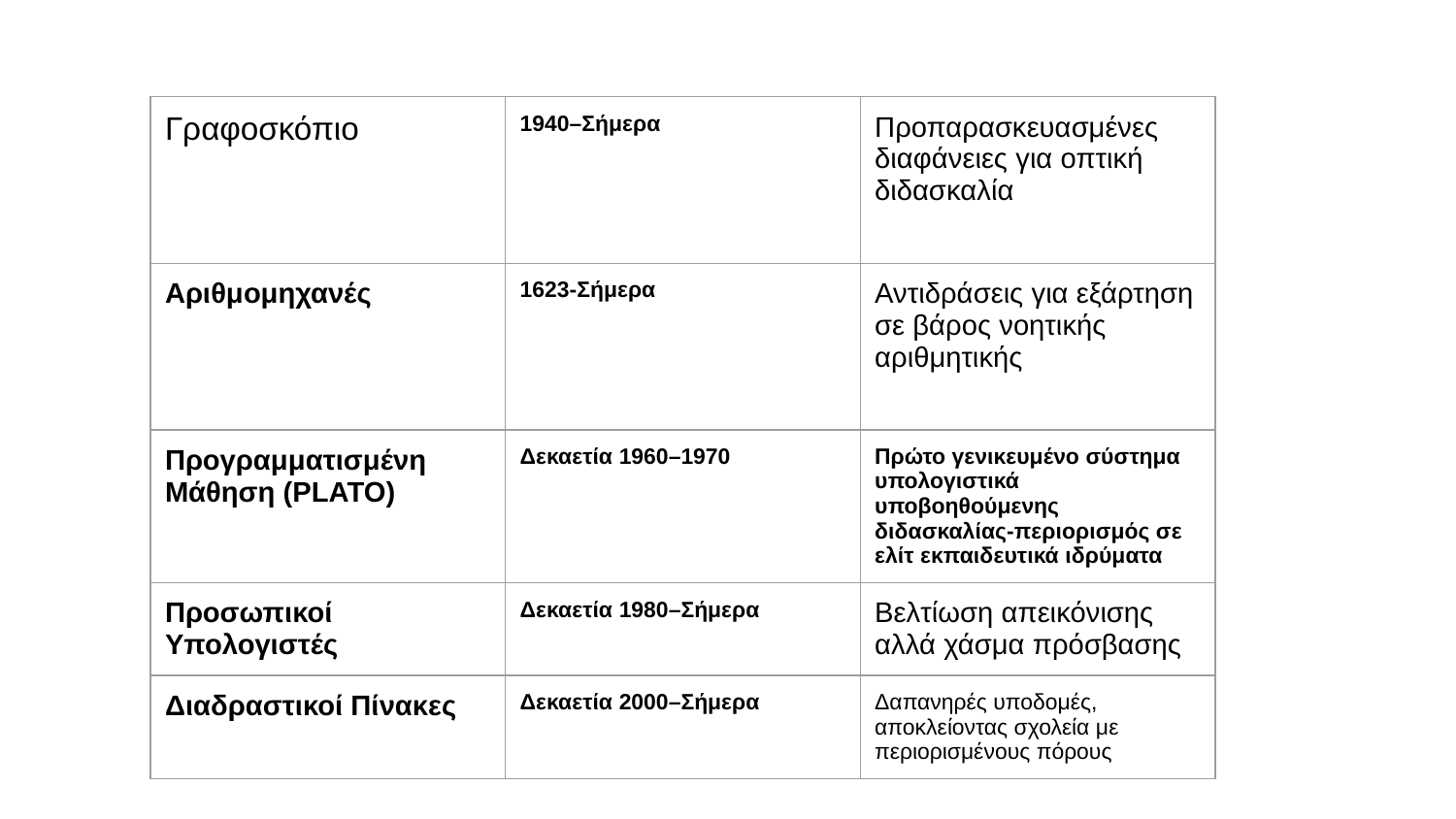

| Γραφοσκόπιο | 1940–Σήμερα | Προπαρασκευασμένες διαφάνειες για οπτική διδασκαλία |
| --- | --- | --- |
| Αριθμομηχανές | 1623-Σήμερα | Αντιδράσεις για εξάρτηση σε βάρος νοητικής αριθμητικής |
| Προγραμματισμένη Μάθηση (PLATO) | Δεκαετία 1960–1970 | Πρώτο γενικευμένο σύστημα υπολογιστικά υποβοηθούμενης διδασκαλίας-περιορισμός σε ελίτ εκπαιδευτικά ιδρύματα |
| Προσωπικοί Υπολογιστές | Δεκαετία 1980–Σήμερα | Βελτίωση απεικόνισης αλλά χάσμα πρόσβασης |
| Διαδραστικοί Πίνακες | Δεκαετία 2000–Σήμερα | Δαπανηρές υποδομές, αποκλείοντας σχολεία με περιορισμένους πόρους |